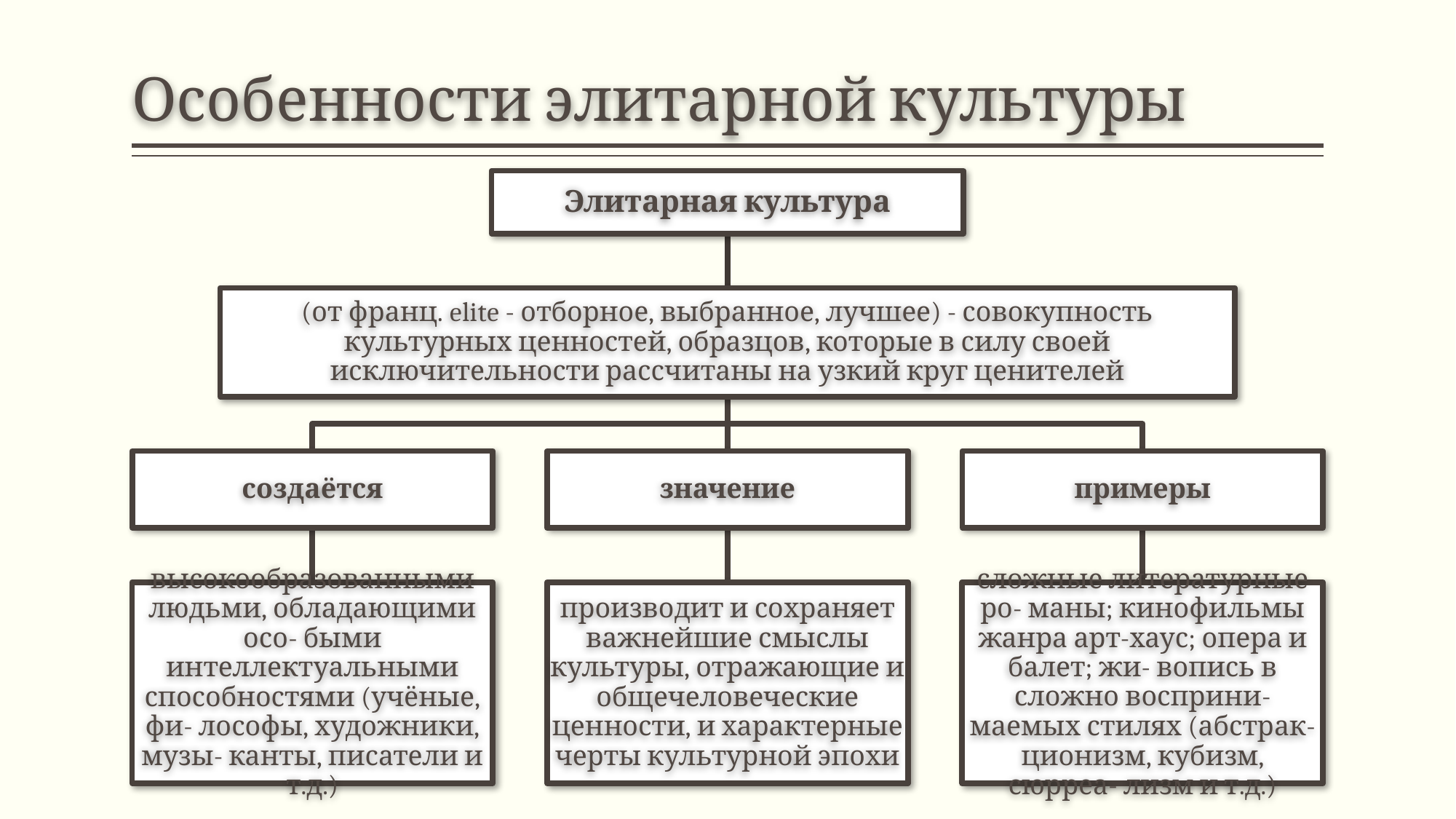

# Особенности элитарной культуры

Элитарная культура

(от франц. elite - отборное, выбранное, лучшее) - совокупность культурных ценностей, образцов, которые в силу своей исключительности рассчитаны на узкий круг ценителей

создаётся

значение

примеры

сложные литературные ро- маны; кинофильмы жанра арт-хаус; опера и балет; жи- вопись в сложно восприни- маемых стилях (абстрак- ционизм, кубизм, сюрреа- лизм и т.д.)

высокообразованными людьми, обладающими осо- быми интеллектуальными способностями (учёные, фи- лософы, художники, музы- канты, писатели и т.д.)

производит и сохраняет важнейшие смыслы культуры, отражающие и общечеловеческие ценности, и характерные черты культурной эпохи